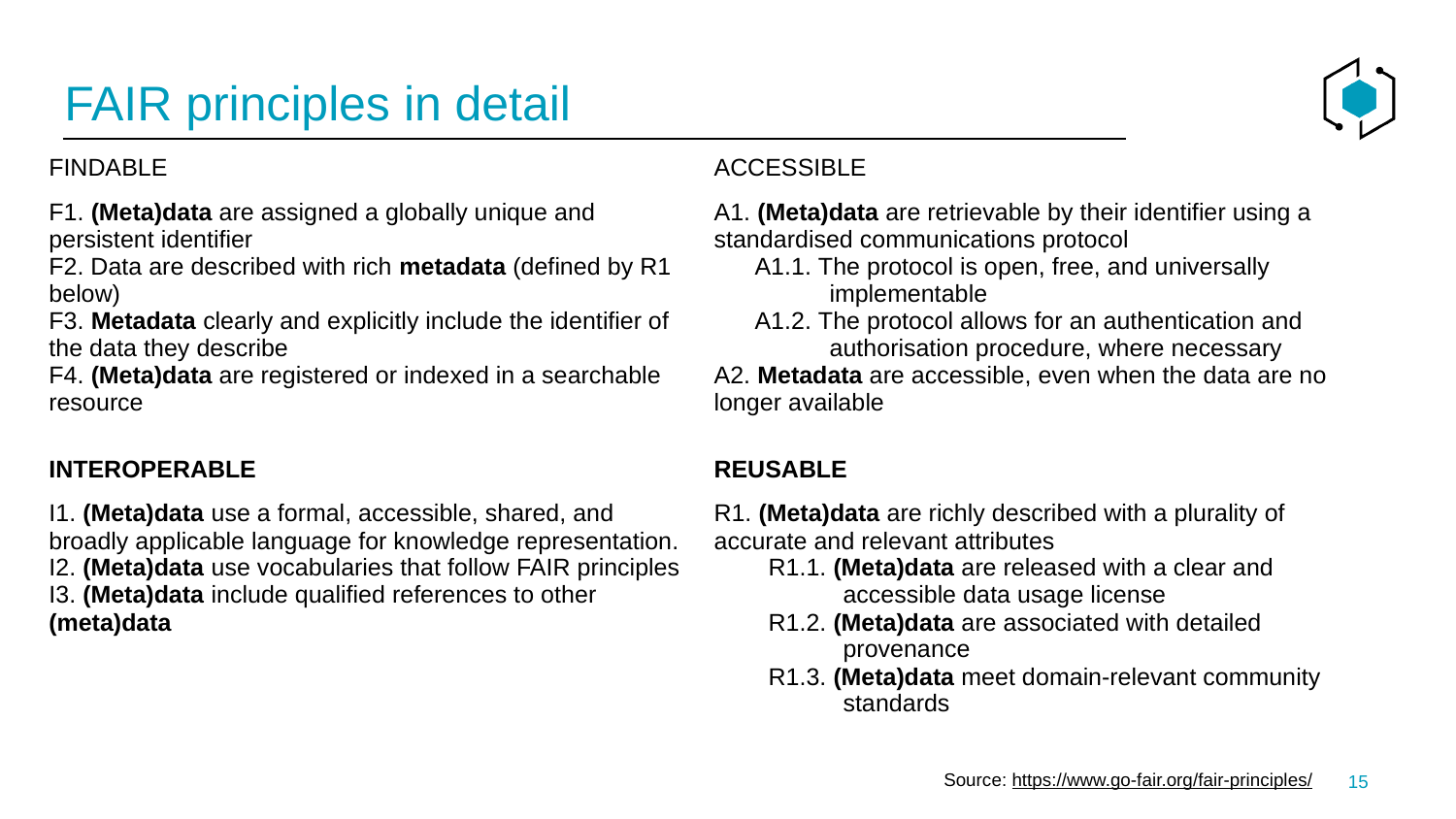

# FAIR principles in detail
| FINDABLE | ACCESSIBLE |
| --- | --- |
| F1. (Meta)data are assigned a globally unique and persistent identifier F2. Data are described with rich metadata (defined by R1 below) F3. Metadata clearly and explicitly include the identifier of the data they describe F4. (Meta)data are registered or indexed in a searchable resource | A1. (Meta)data are retrievable by their identifier using a standardised communications protocol A1.1. The protocol is open, free, and universally implementable A1.2. The protocol allows for an authentication and authorisation procedure, where necessary A2. Metadata are accessible, even when the data are no longer available |
| INTEROPERABLE | REUSABLE |
| I1. (Meta)data use a formal, accessible, shared, and broadly applicable language for knowledge representation. I2. (Meta)data use vocabularies that follow FAIR principles I3. (Meta)data include qualified references to other (meta)data | R1. (Meta)data are richly described with a plurality of accurate and relevant attributes R1.1. (Meta)data are released with a clear and accessible data usage license R1.2. (Meta)data are associated with detailed provenance R1.3. (Meta)data meet domain-relevant community standards |
Source: https://www.go-fair.org/fair-principles/
15